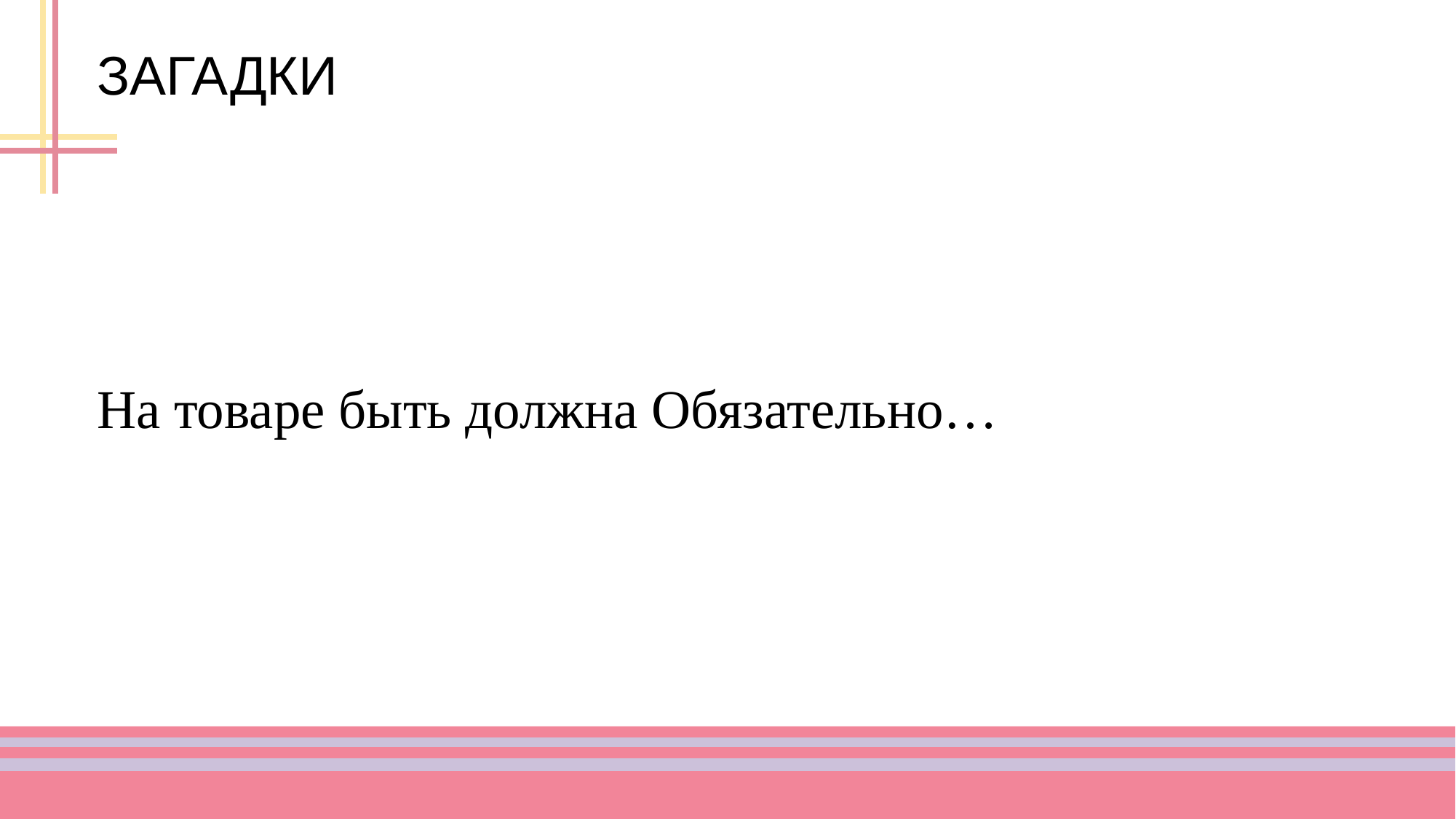

# ЗАГАДКИ

На товаре быть должна Обязательно…
6